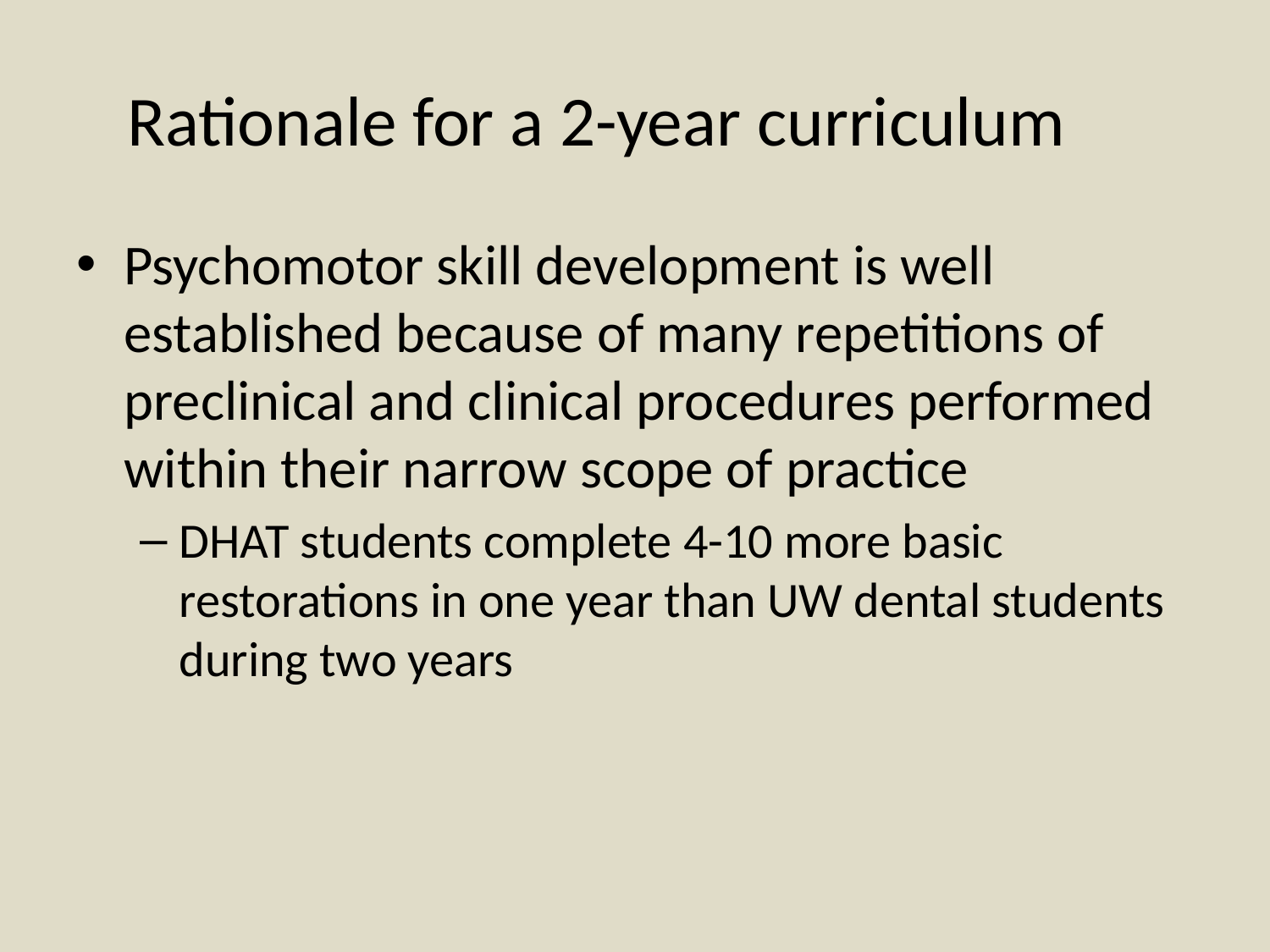

# Rationale for a 2-year curriculum
Psychomotor skill development is well established because of many repetitions of preclinical and clinical procedures performed within their narrow scope of practice
DHAT students complete 4-10 more basic restorations in one year than UW dental students during two years